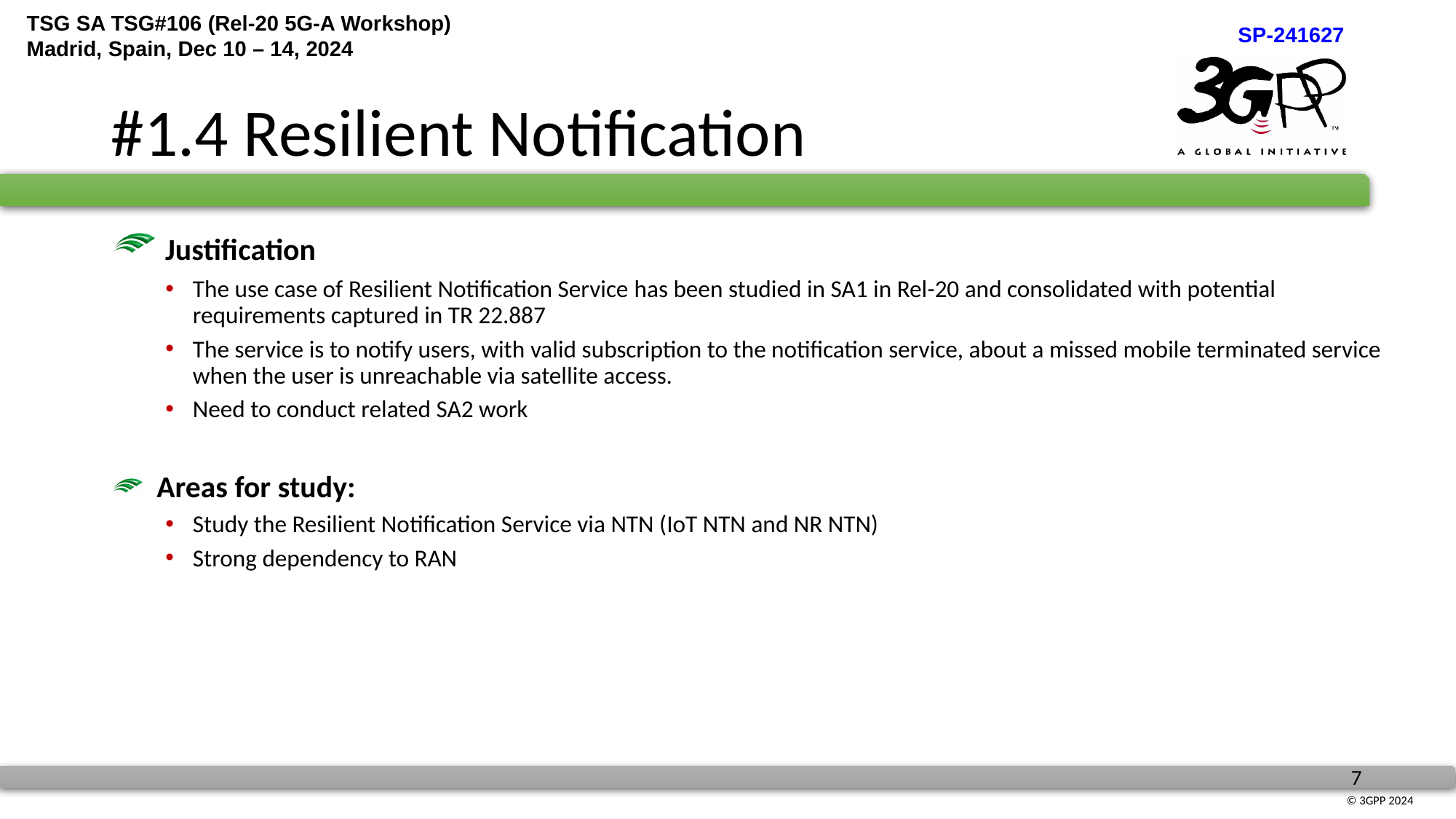

# #1.4 Resilient Notification
 Justification
The use case of Resilient Notification Service has been studied in SA1 in Rel-20 and consolidated with potential requirements captured in TR 22.887
The service is to notify users, with valid subscription to the notification service, about a missed mobile terminated service when the user is unreachable via satellite access.
Need to conduct related SA2 work

  Areas for study:
Study the Resilient Notification Service via NTN (IoT NTN and NR NTN)
Strong dependency to RAN